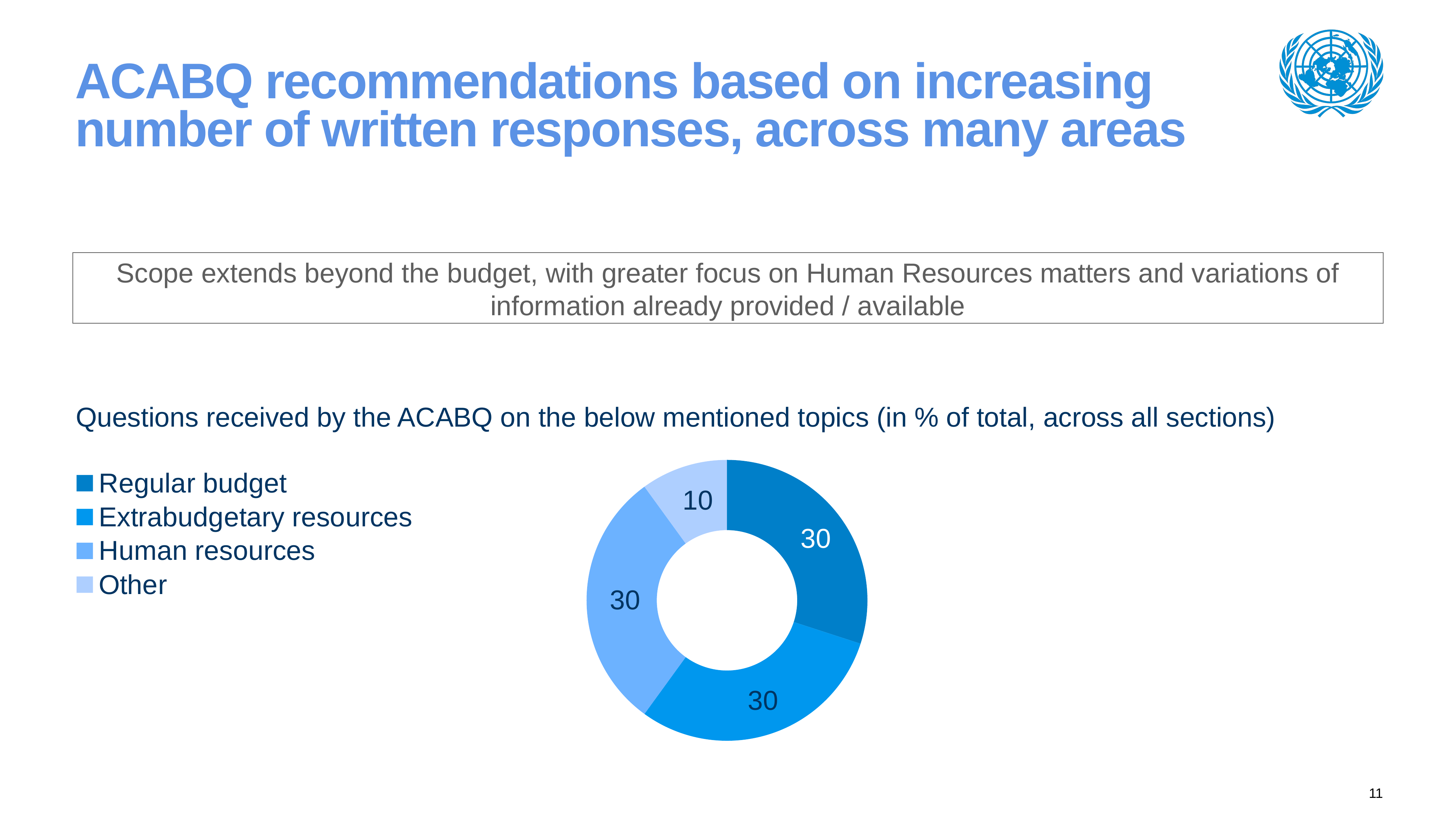

# ACABQ recommendations based on increasing number of written responses, across many areas
Scope extends beyond the budget, with greater focus on Human Resources matters and variations of information already provided / available
Questions received by the ACABQ on the below mentioned topics (in % of total, across all sections)

### Chart

| Category | Base |
|---|---|
| Regular budget | 30.0 |
| Extrabudgetary resources | 30.0 |
| Human resources | 30.0 |
| Other | 10.0 |
11